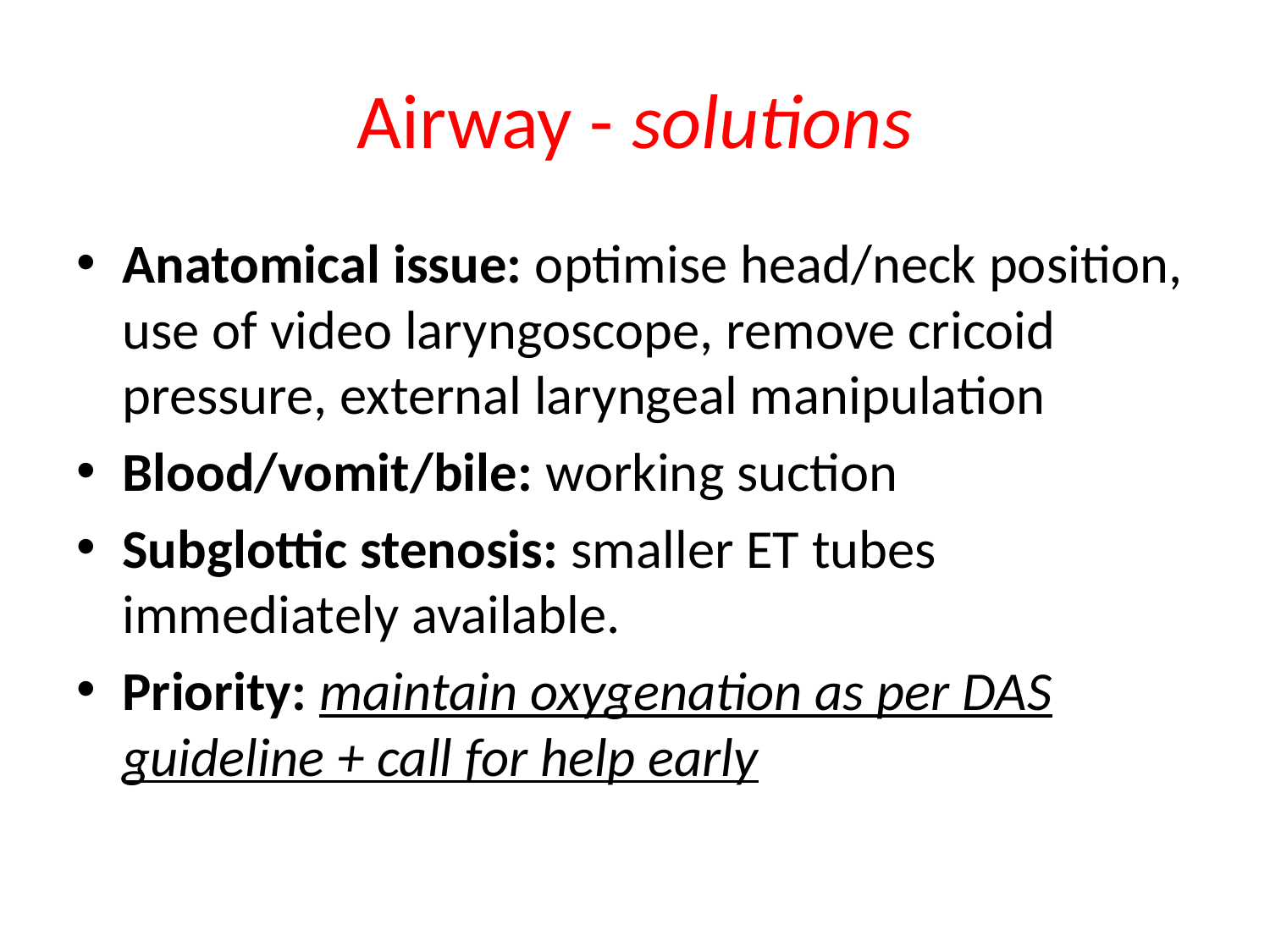

# Airway - solutions
Anatomical issue: optimise head/neck position, use of video laryngoscope, remove cricoid pressure, external laryngeal manipulation
Blood/vomit/bile: working suction
Subglottic stenosis: smaller ET tubes immediately available.
Priority: maintain oxygenation as per DAS guideline + call for help early